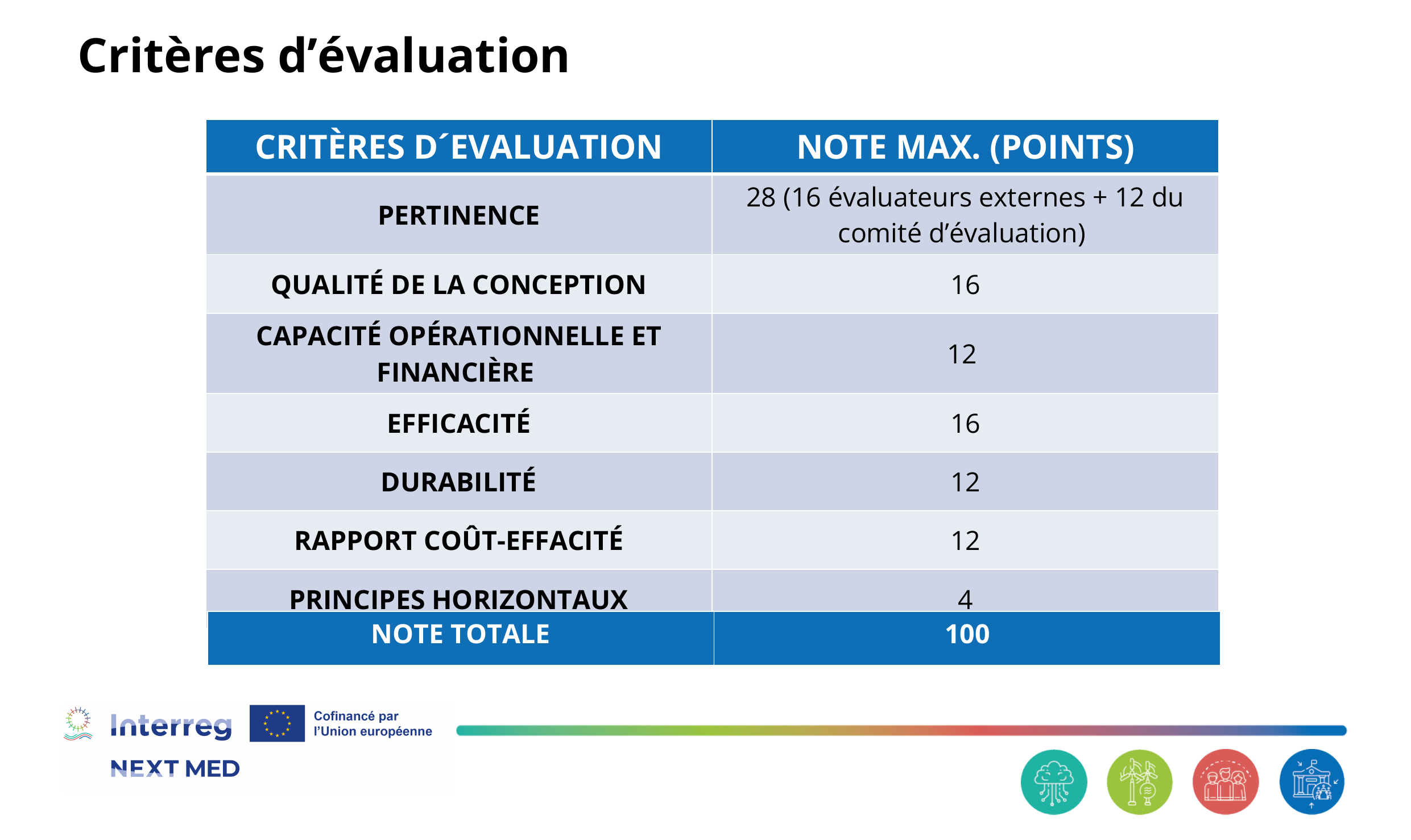

# Critères d’évaluation
| CRITÈRES D´EVALUATION | NOTE MAX. (POINTS) |
| --- | --- |
| PERTINENCE | 28 (16 évaluateurs externes + 12 du comité d’évaluation) |
| QUALITÉ DE LA CONCEPTION | 16 |
| CAPACITÉ OPÉRATIONNELLE ET FINANCIÈRE | 12 |
| EFFICACITÉ | 16 |
| DURABILITÉ | 12 |
| RAPPORT COÛT-EFFACITÉ | 12 |
| PRINCIPES HORIZONTAUX | 4 |
| NOTE TOTALE | 100 |
| --- | --- |